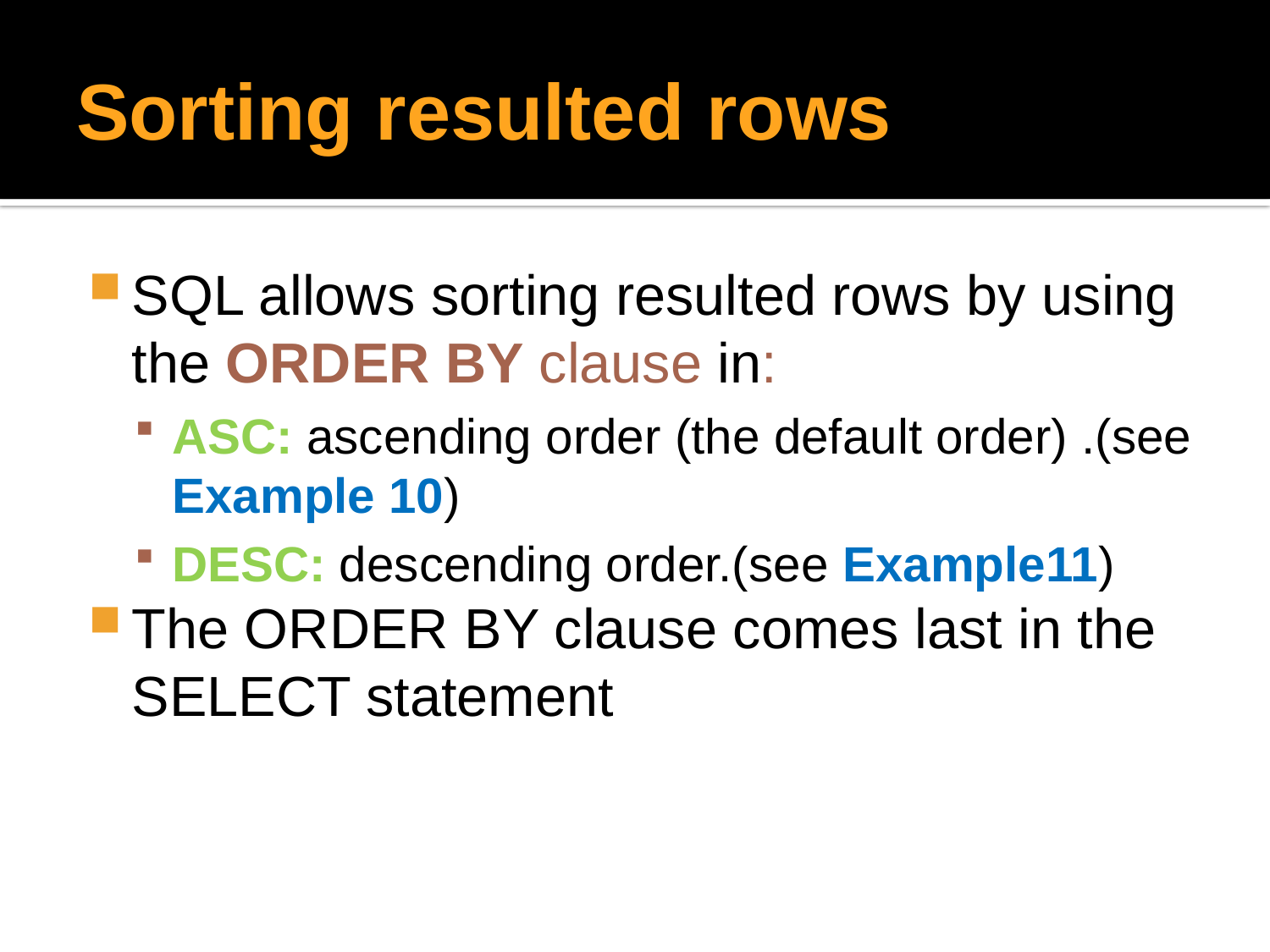

# Sorting resulted rows
SQL allows sorting resulted rows by using the ORDER BY clause in:
ASC: ascending order (the default order) .(see Example 10)
DESC: descending order.(see Example11)
The ORDER BY clause comes last in the SELECT statement